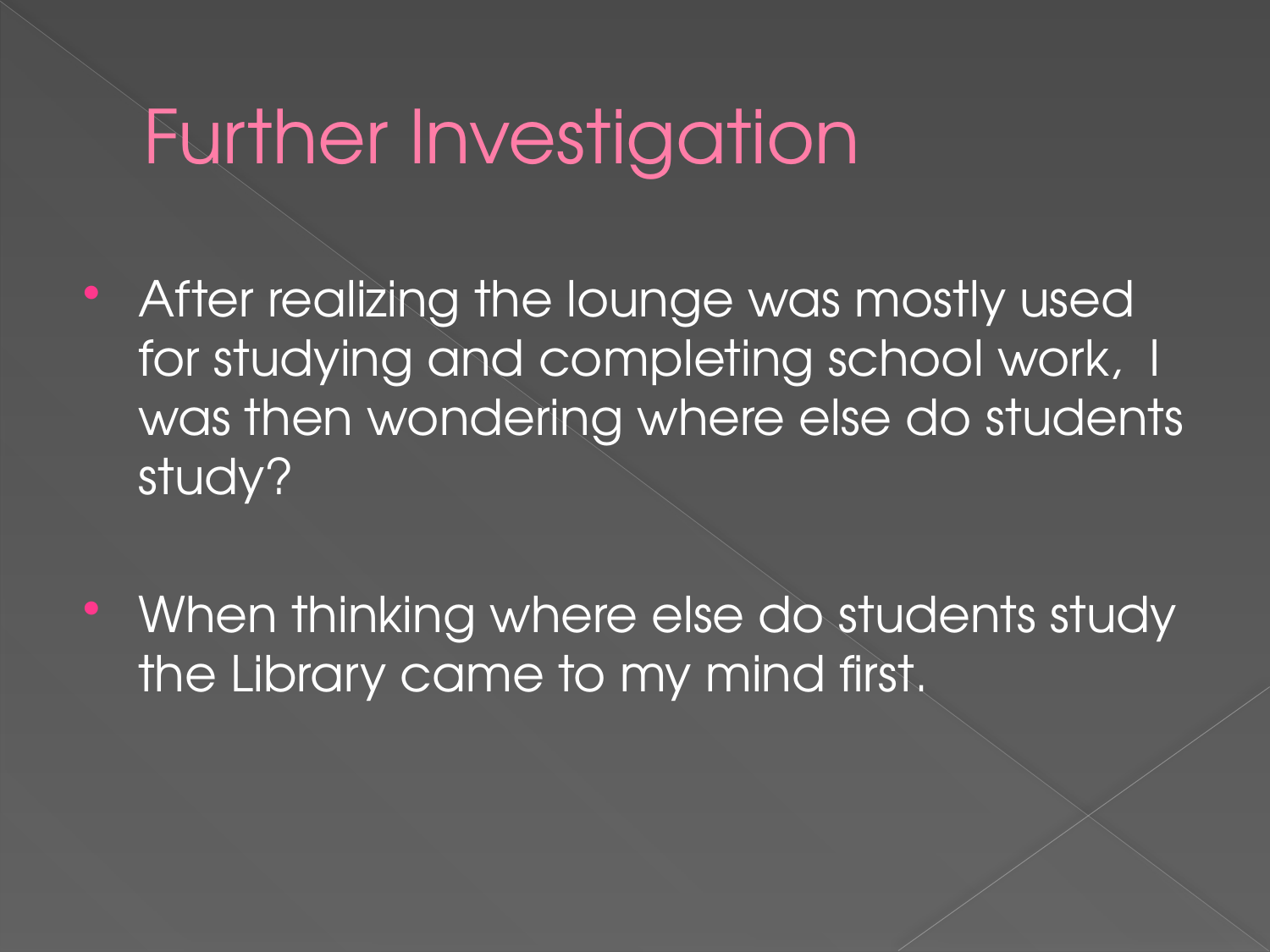

# Further Investigation
After realizing the lounge was mostly used for studying and completing school work,  I was then wondering where else do students study?

When thinking where else do students study the Library came to my mind first.